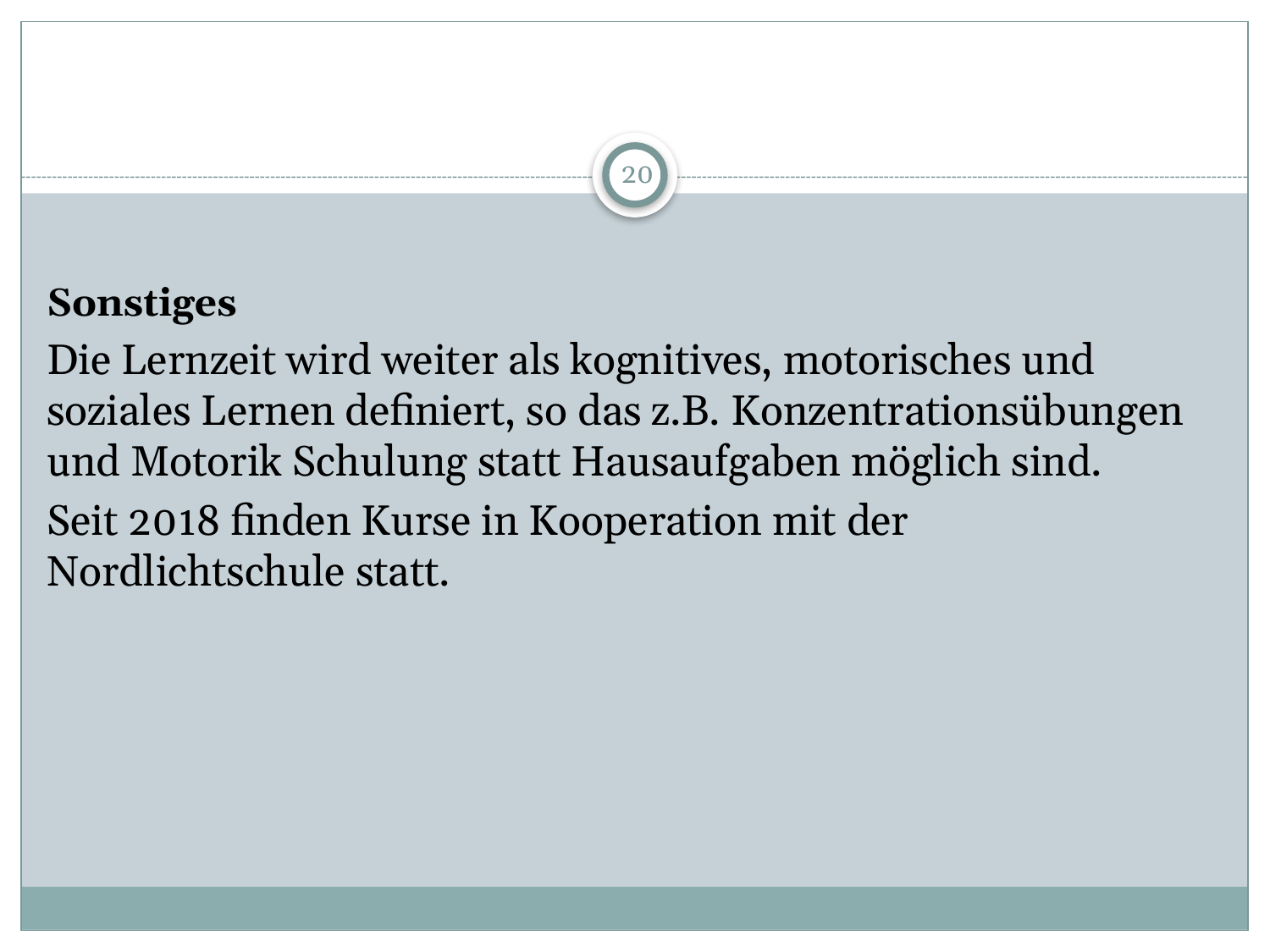

20

Sonstiges
Die Lernzeit wird weiter als kognitives, motorisches und soziales Lernen definiert, so das z.B. Konzentrationsübungen und Motorik Schulung statt Hausaufgaben möglich sind.
Seit 2018 finden Kurse in Kooperation mit der Nordlichtschule statt.